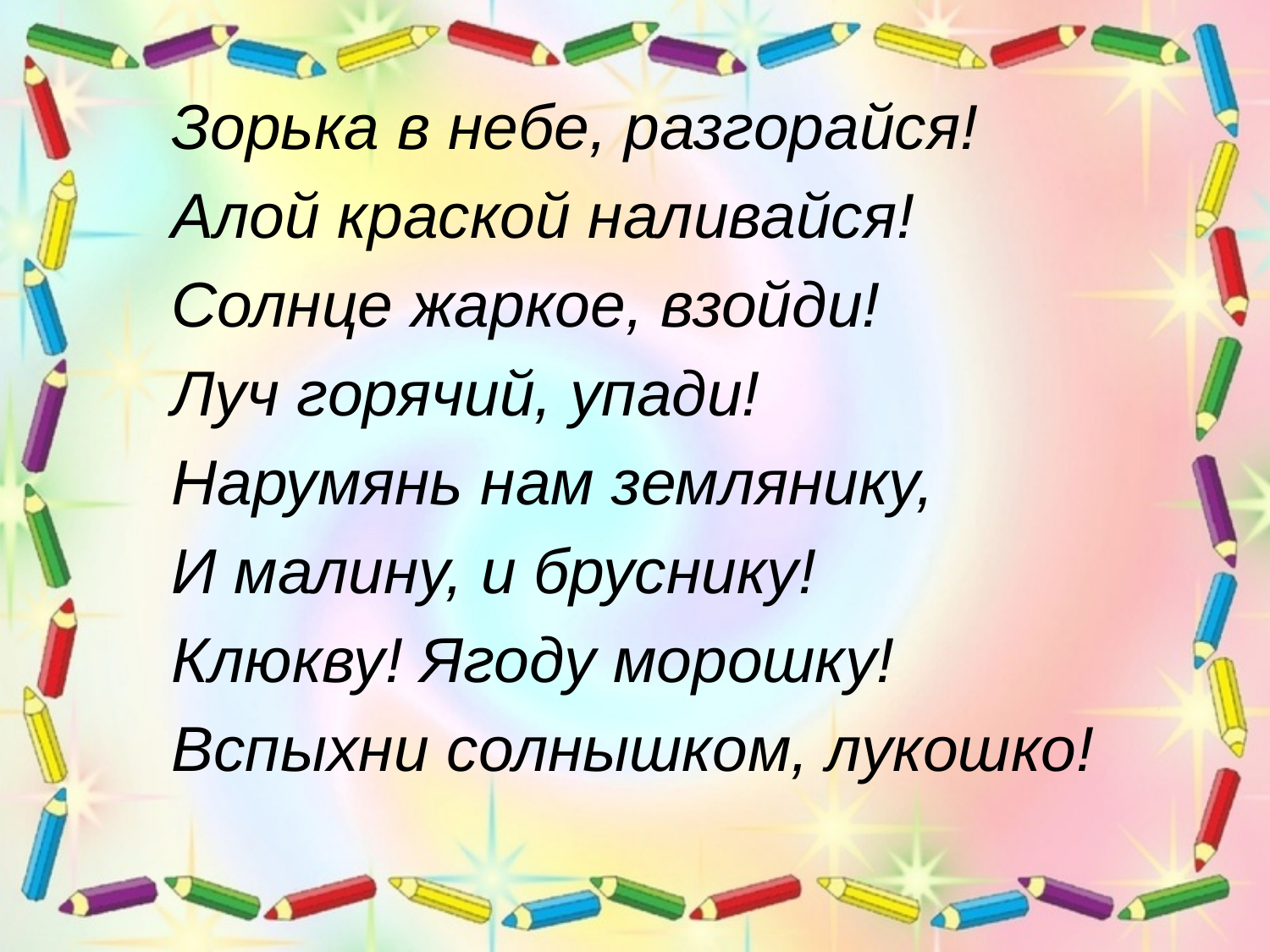

# Зорька в небе, разгорайся!
Алой краской наливайся!
Солнце жаркое, взойди!
Луч горячий, упади!
Нарумянь нам землянику,
И малину, и бруснику!
Клюкву! Ягоду морошку!
Вспыхни солнышком, лукошко!